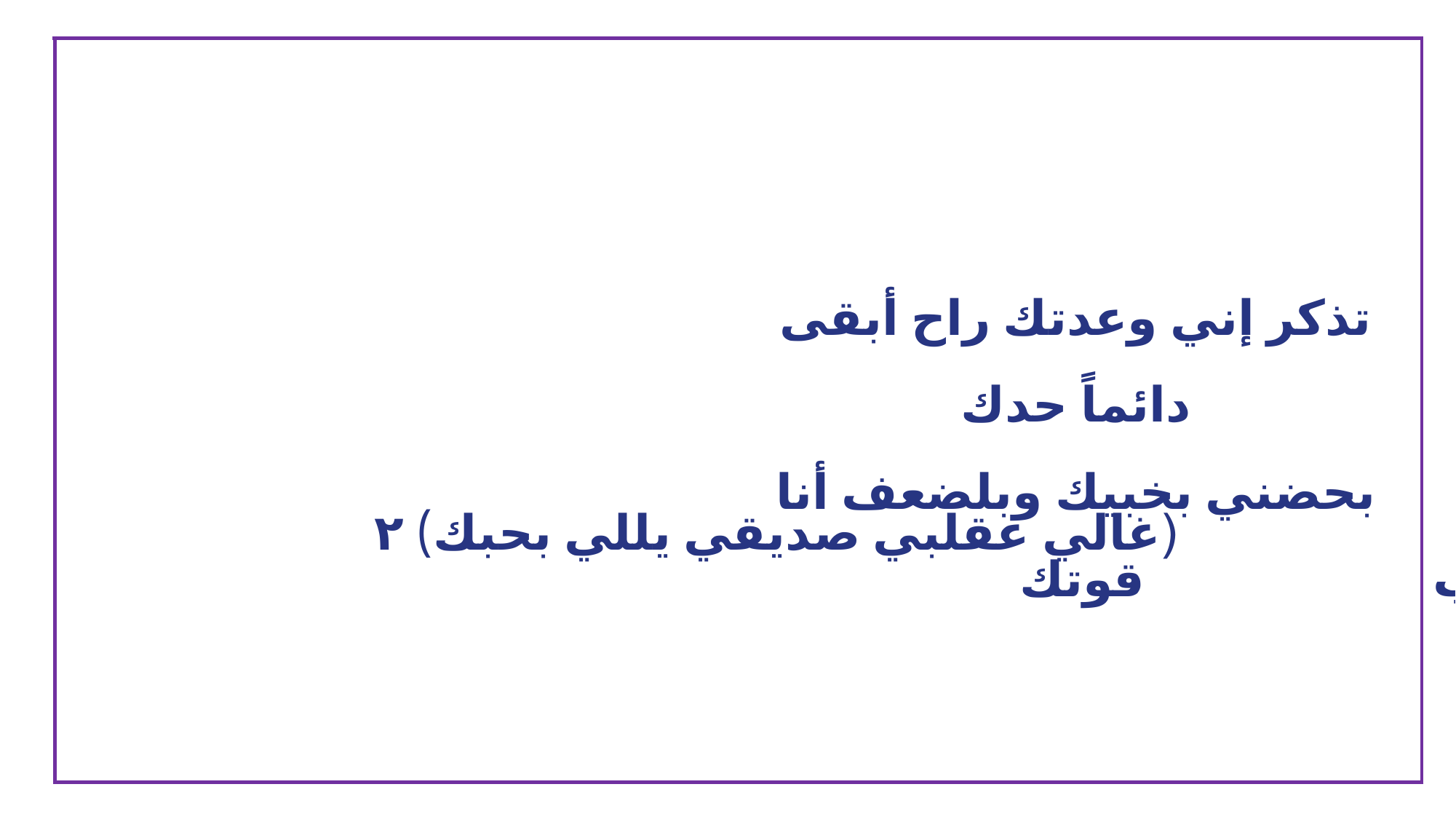

تذكر إني وعدتك راح أبقى دائماً حدك
بحضني بخبيك وبلضعف أنا قوتك

دانيال دانيال... أنت مش لوحدك
الأسود حواليك مش أدر أرب منك
غالي عقلبي صديقي يللي بحبك) ٢)